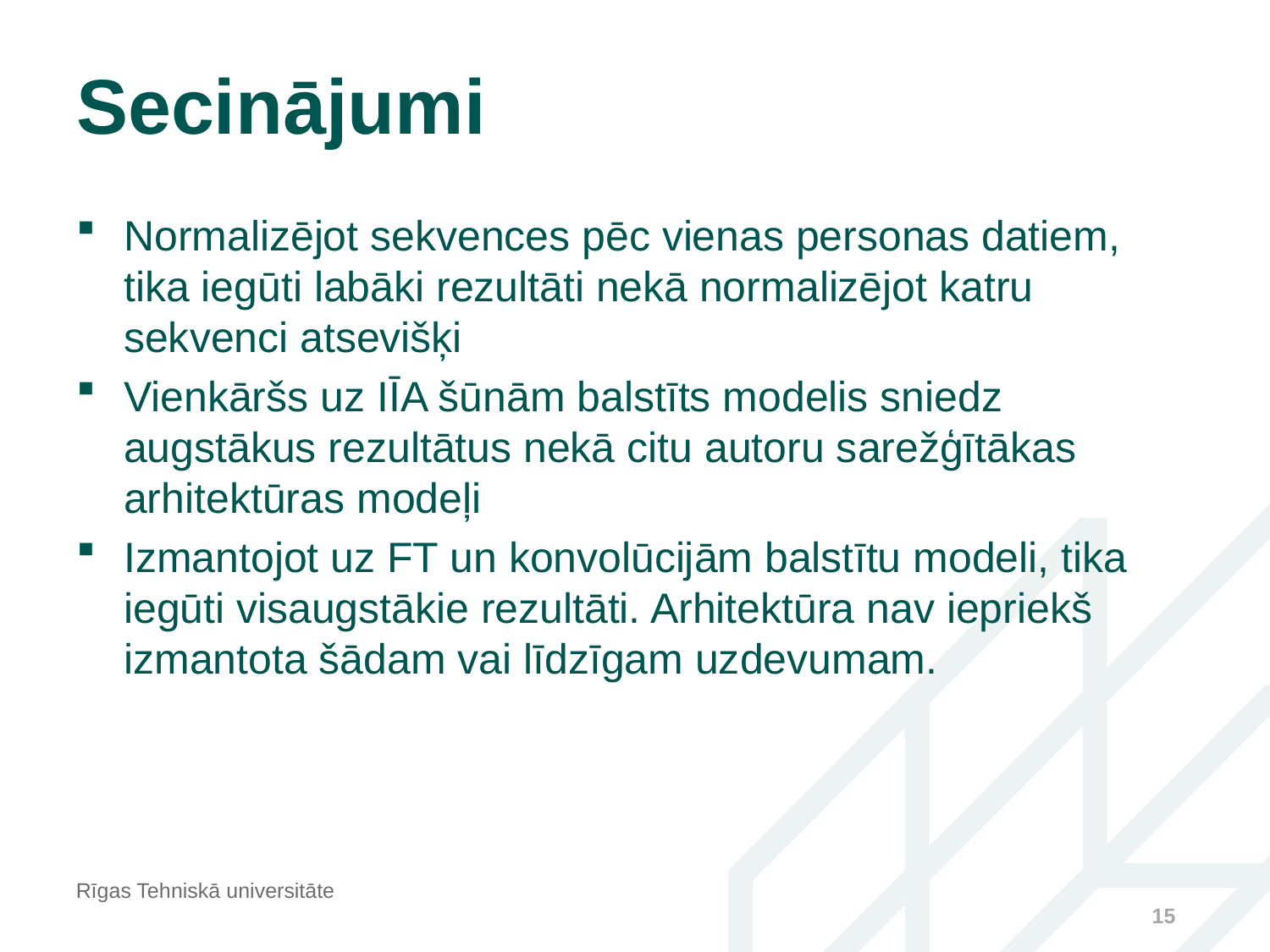

# Secinājumi
Normalizējot sekvences pēc vienas personas datiem, tika iegūti labāki rezultāti nekā normalizējot katru sekvenci atsevišķi
Vienkāršs uz IĪA šūnām balstīts modelis sniedz augstākus rezultātus nekā citu autoru sarežģītākas arhitektūras modeļi
Izmantojot uz FT un konvolūcijām balstītu modeli, tika iegūti visaugstākie rezultāti. Arhitektūra nav iepriekš izmantota šādam vai līdzīgam uzdevumam.
Rīgas Tehniskā universitāte